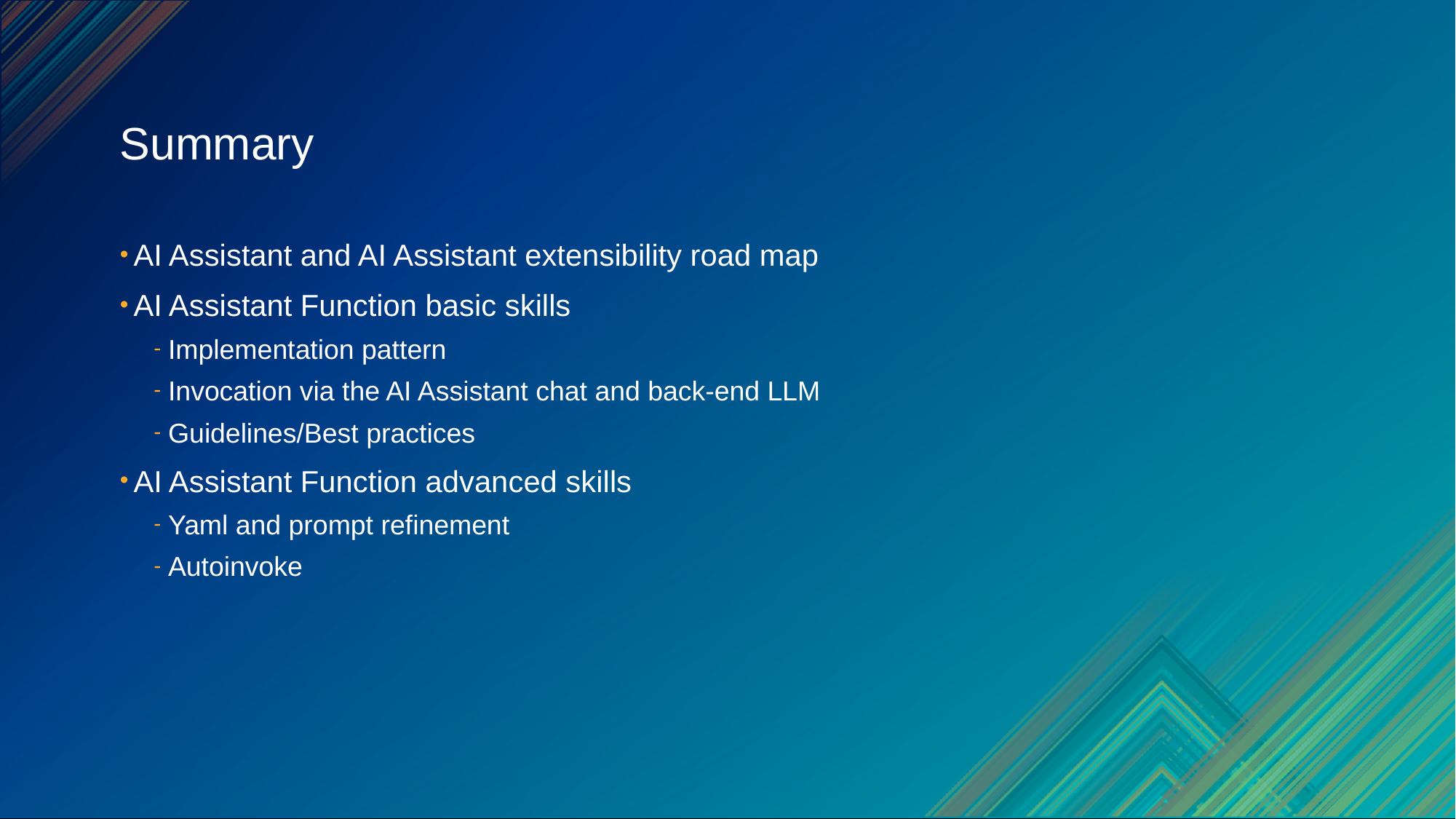

# Summary
AI Assistant and AI Assistant extensibility road map
AI Assistant Function basic skills
Implementation pattern
Invocation via the AI Assistant chat and back-end LLM
Guidelines/Best practices
AI Assistant Function advanced skills
Yaml and prompt refinement
Autoinvoke